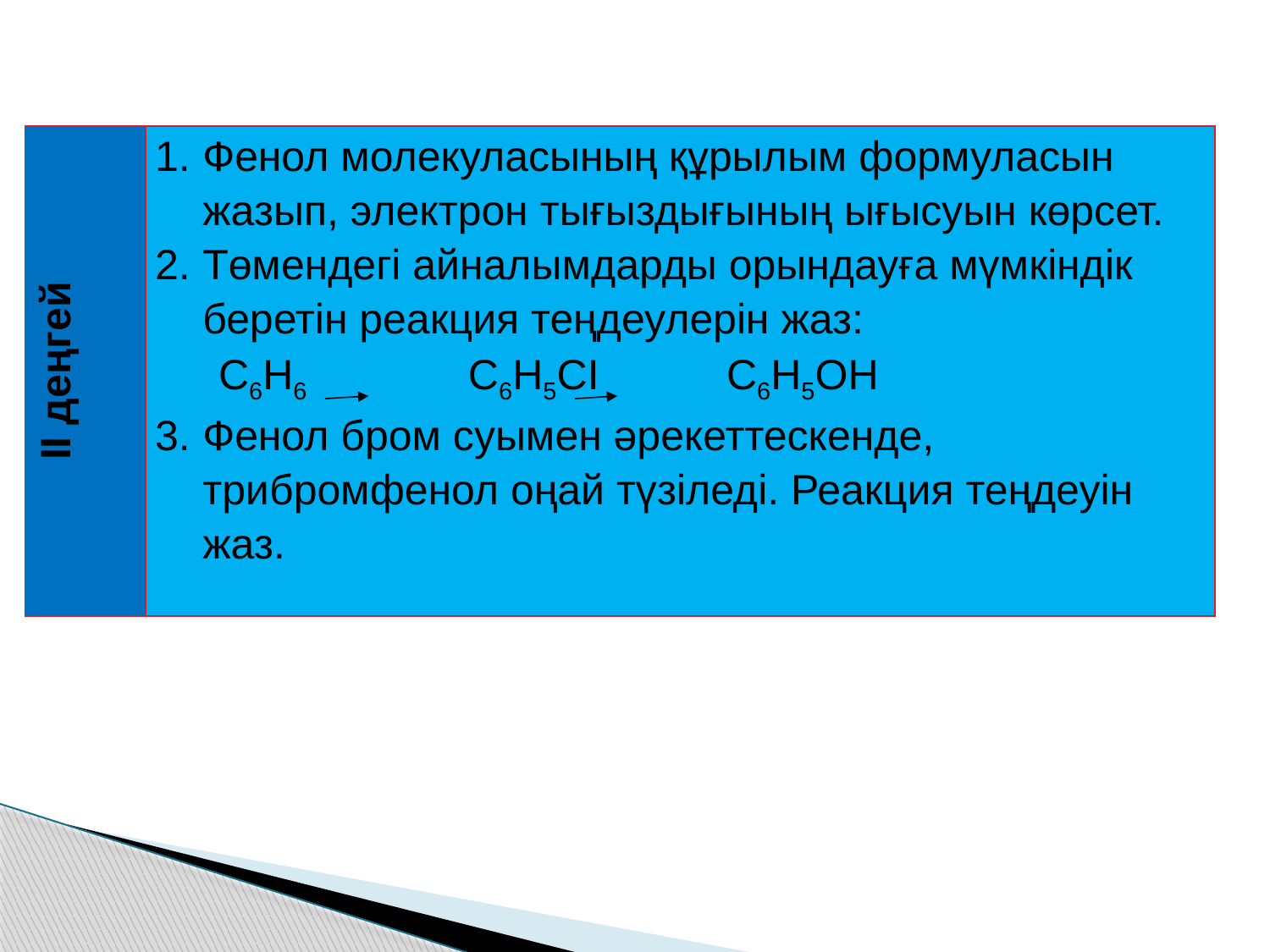

| ІІ деңгей | Фенол молекуласының құрылым формуласын жазып, электрон тығыздығының ығысуын көрсет. Төмендегі айналымдарды орындауға мүмкіндік беретін реакция теңдеулерін жаз: С6Н6 С6Н5СІ С6Н5ОН Фенол бром суымен әрекеттескенде, трибромфенол оңай түзіледі. Реакция теңдеуін жаз. |
| --- | --- |